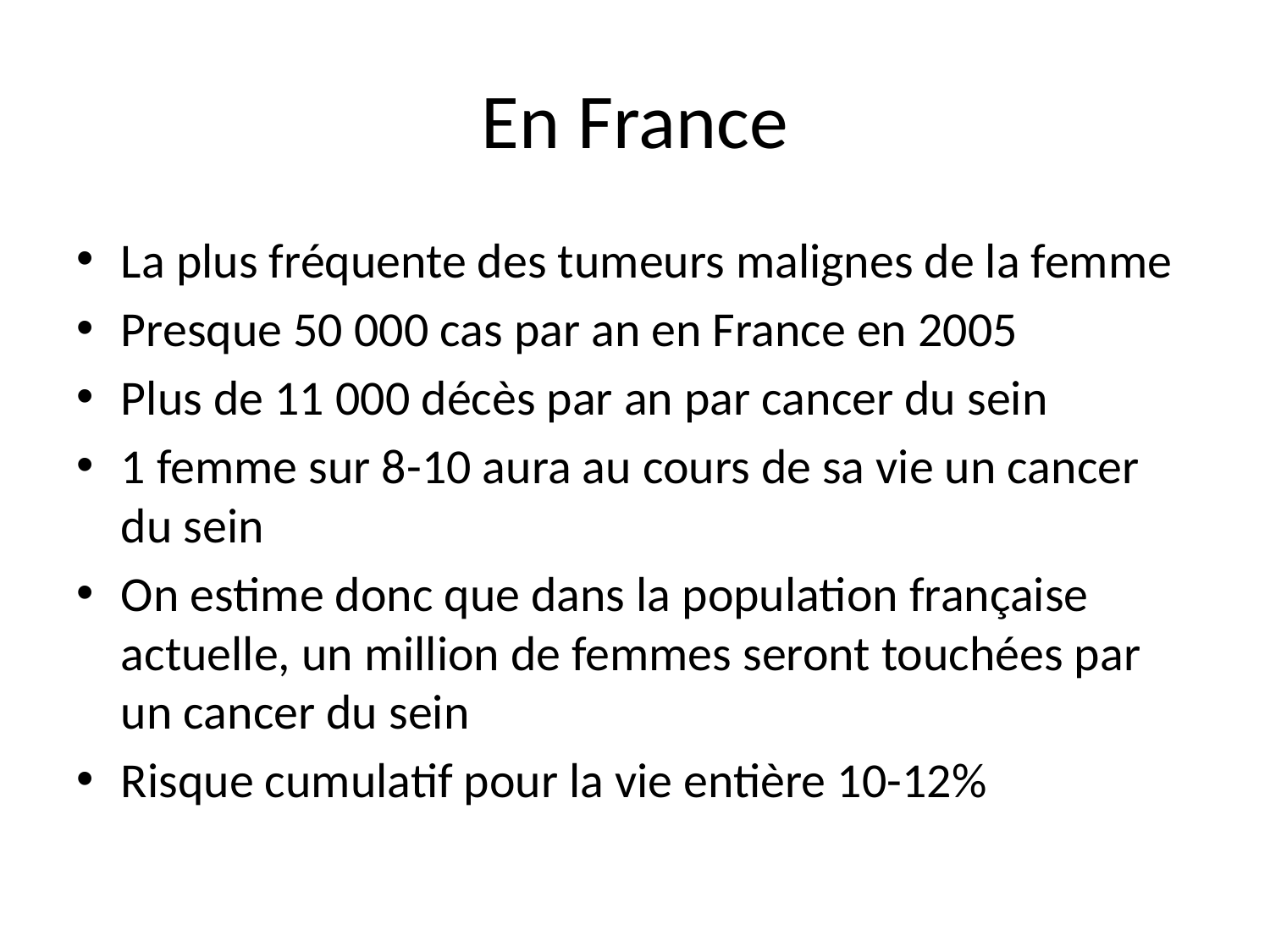

# En France
La plus fréquente des tumeurs malignes de la femme
Presque 50 000 cas par an en France en 2005
Plus de 11 000 décès par an par cancer du sein
1 femme sur 8-10 aura au cours de sa vie un cancer du sein
On estime donc que dans la population française actuelle, un million de femmes seront touchées par un cancer du sein
Risque cumulatif pour la vie entière 10-12%